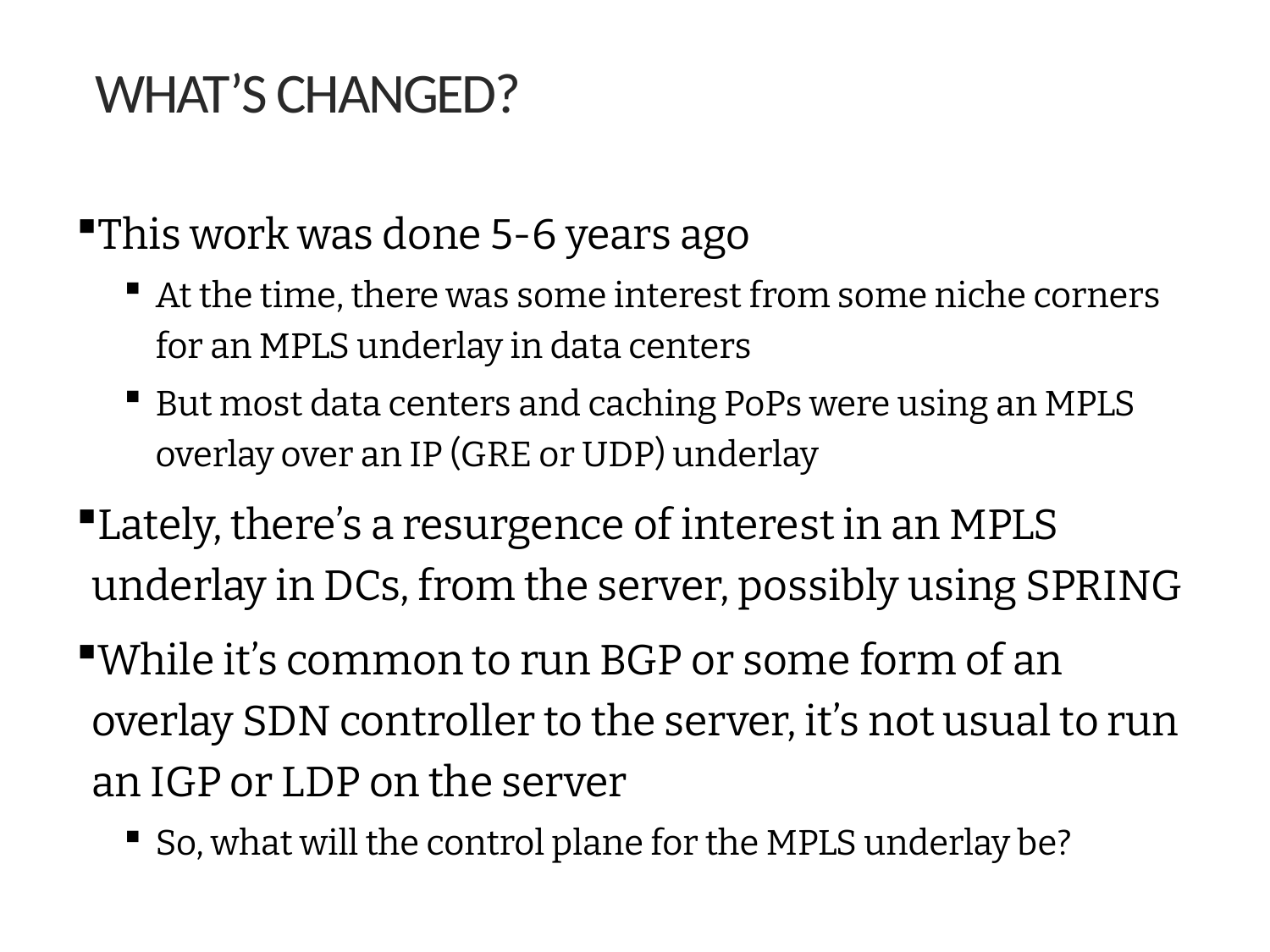

# What’s Changed?
This work was done 5-6 years ago
At the time, there was some interest from some niche corners for an MPLS underlay in data centers
But most data centers and caching PoPs were using an MPLS overlay over an IP (GRE or UDP) underlay
Lately, there’s a resurgence of interest in an MPLS underlay in DCs, from the server, possibly using SPRING
While it’s common to run BGP or some form of an overlay SDN controller to the server, it’s not usual to run an IGP or LDP on the server
So, what will the control plane for the MPLS underlay be?